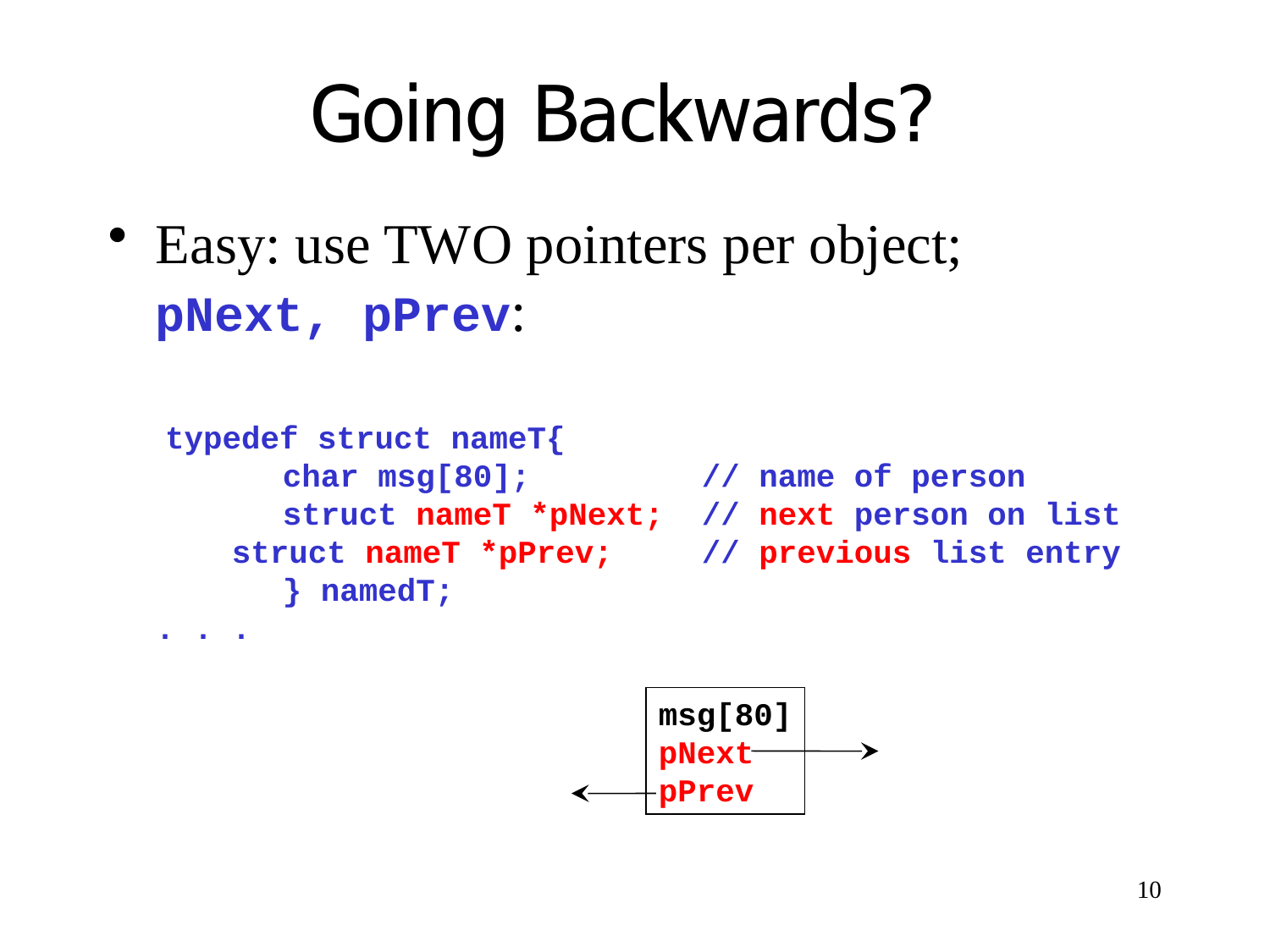

# Going Backwards?
Easy: use TWO pointers per object;
pNext, pPrev:
   typedef struct nameT{
	char msg[80];  	  // name of person
	struct nameT *pNext;  // next person on list
    struct nameT *pPrev;	  // previous list entry
  	} namedT;
. . .
msg[80]
pNext
pPrev

10